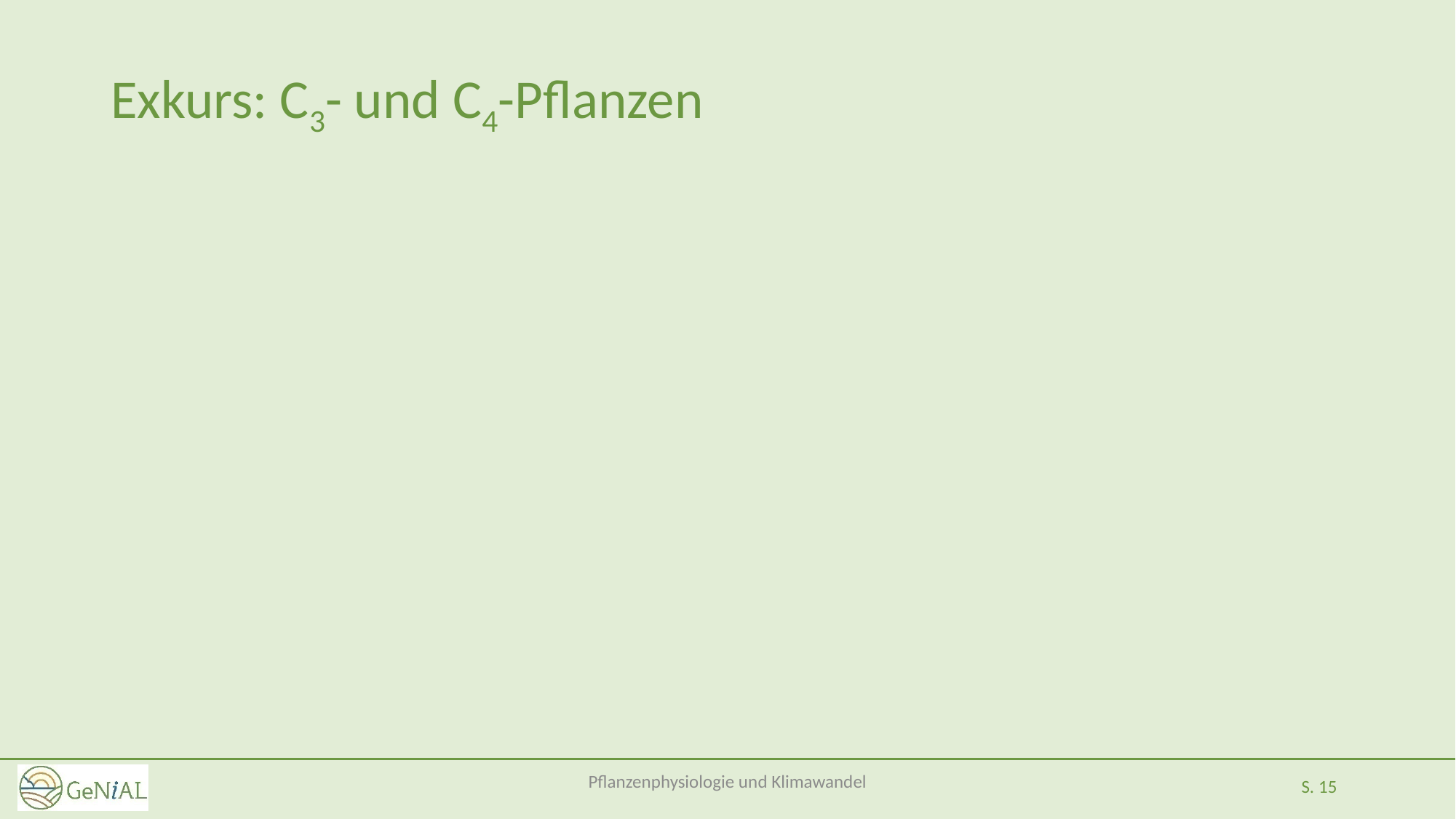

# Exkurs: C3- und C4-Pflanzen

Pflanzenphysiologie und Klimawandel